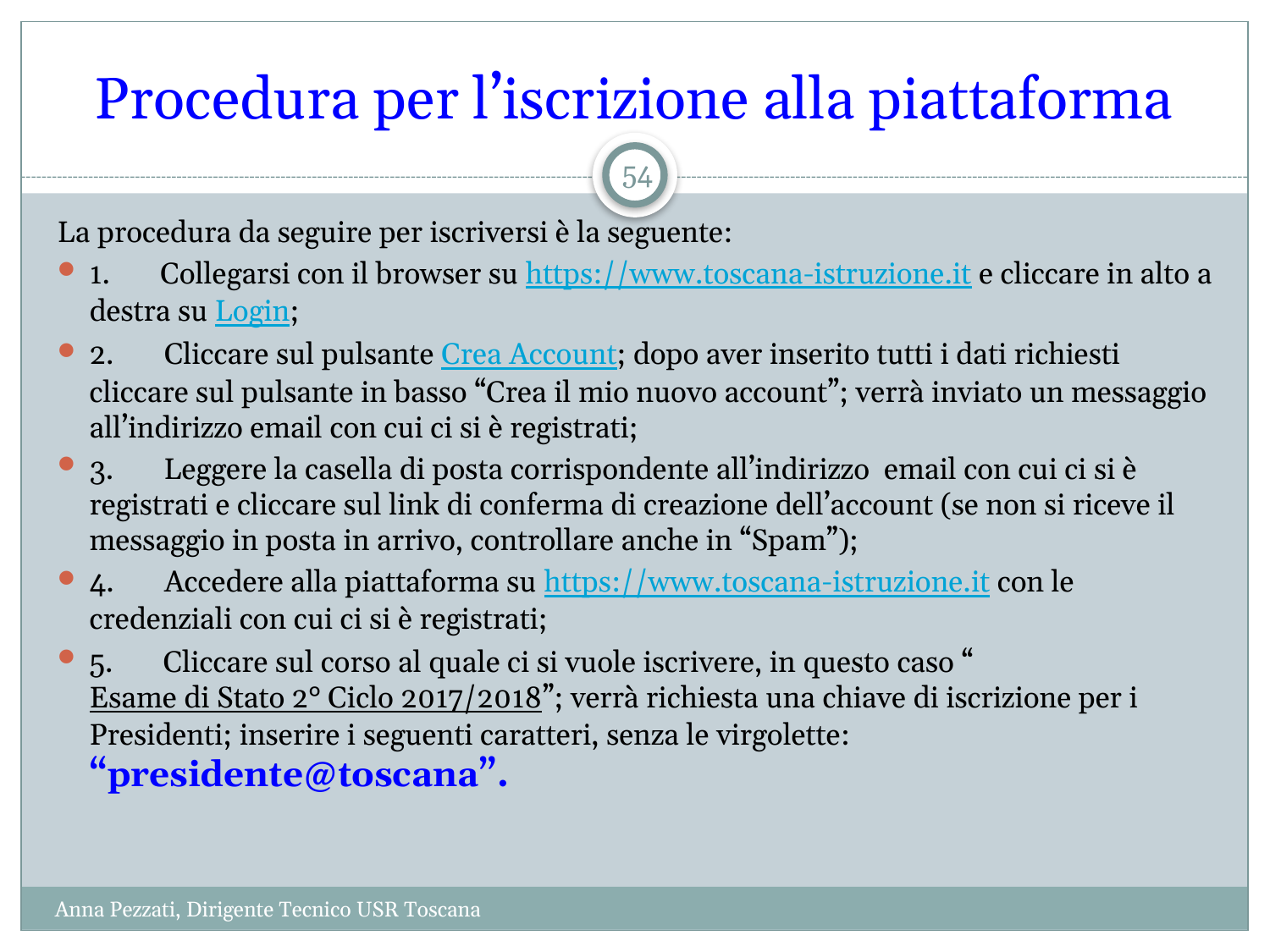

# Procedura per l’iscrizione alla piattaforma
54
La procedura da seguire per iscriversi è la seguente:
1.       Collegarsi con il browser su https://www.toscana-istruzione.it e cliccare in alto a destra su Login;
2.       Cliccare sul pulsante Crea Account; dopo aver inserito tutti i dati richiesti cliccare sul pulsante in basso “Crea il mio nuovo account”; verrà inviato un messaggio all’indirizzo email con cui ci si è registrati;
3.       Leggere la casella di posta corrispondente all’indirizzo  email con cui ci si è registrati e cliccare sul link di conferma di creazione dell’account (se non si riceve il messaggio in posta in arrivo, controllare anche in “Spam”);
4.       Accedere alla piattaforma su https://www.toscana-istruzione.it con le credenziali con cui ci si è registrati;
5.       Cliccare sul corso al quale ci si vuole iscrivere, in questo caso “Esame di Stato 2° Ciclo 2017/2018”; verrà richiesta una chiave di iscrizione per i Presidenti; inserire i seguenti caratteri, senza le virgolette: “presidente@toscana”.

Anna Pezzati, Dirigente Tecnico USR Toscana